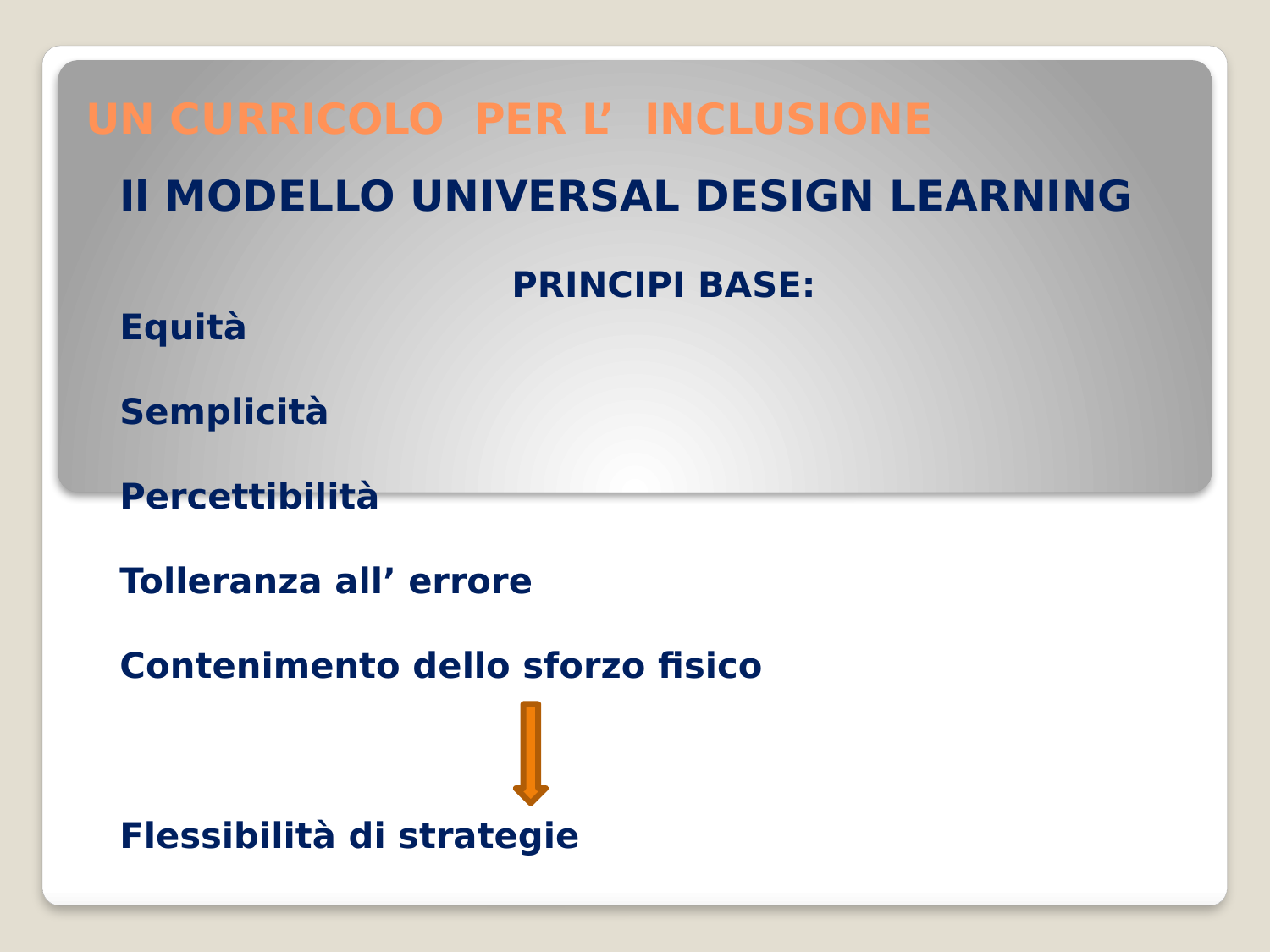

# UN CURRICOLO  PER L’  INCLUSIONE
Il MODELLO UNIVERSAL DESIGN LEARNING

PRINCIPI BASE:
Equità

Semplicità

Percettibilità

Tolleranza all’ errore

Contenimento dello sforzo fisico

Flessibilità di strategie